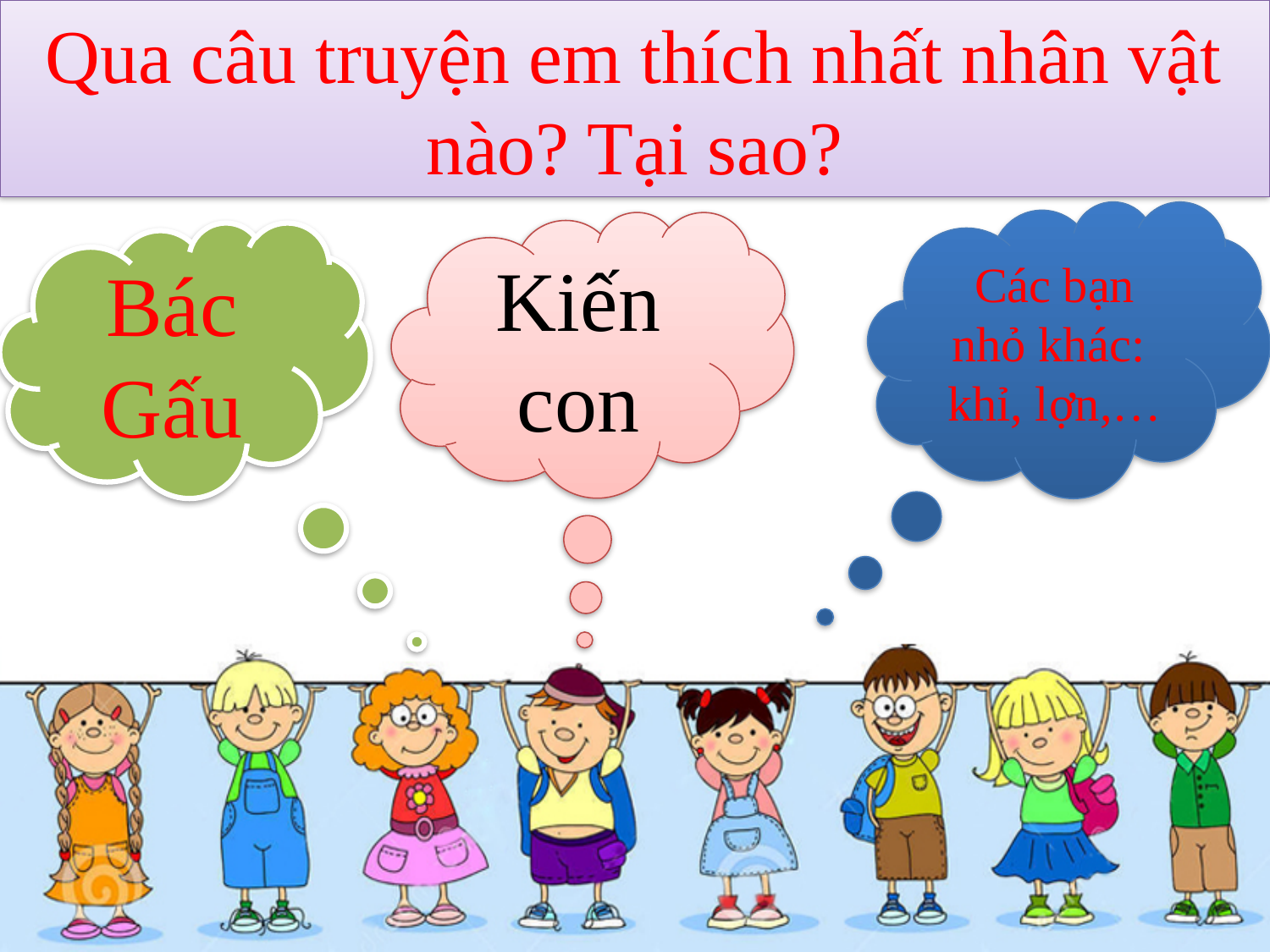

# Qua câu truyện em thích nhất nhân vật nào? Tại sao?
Các bạn nhỏ khác:  khỉ, lợn,…
Kiến con
Bác Gấu